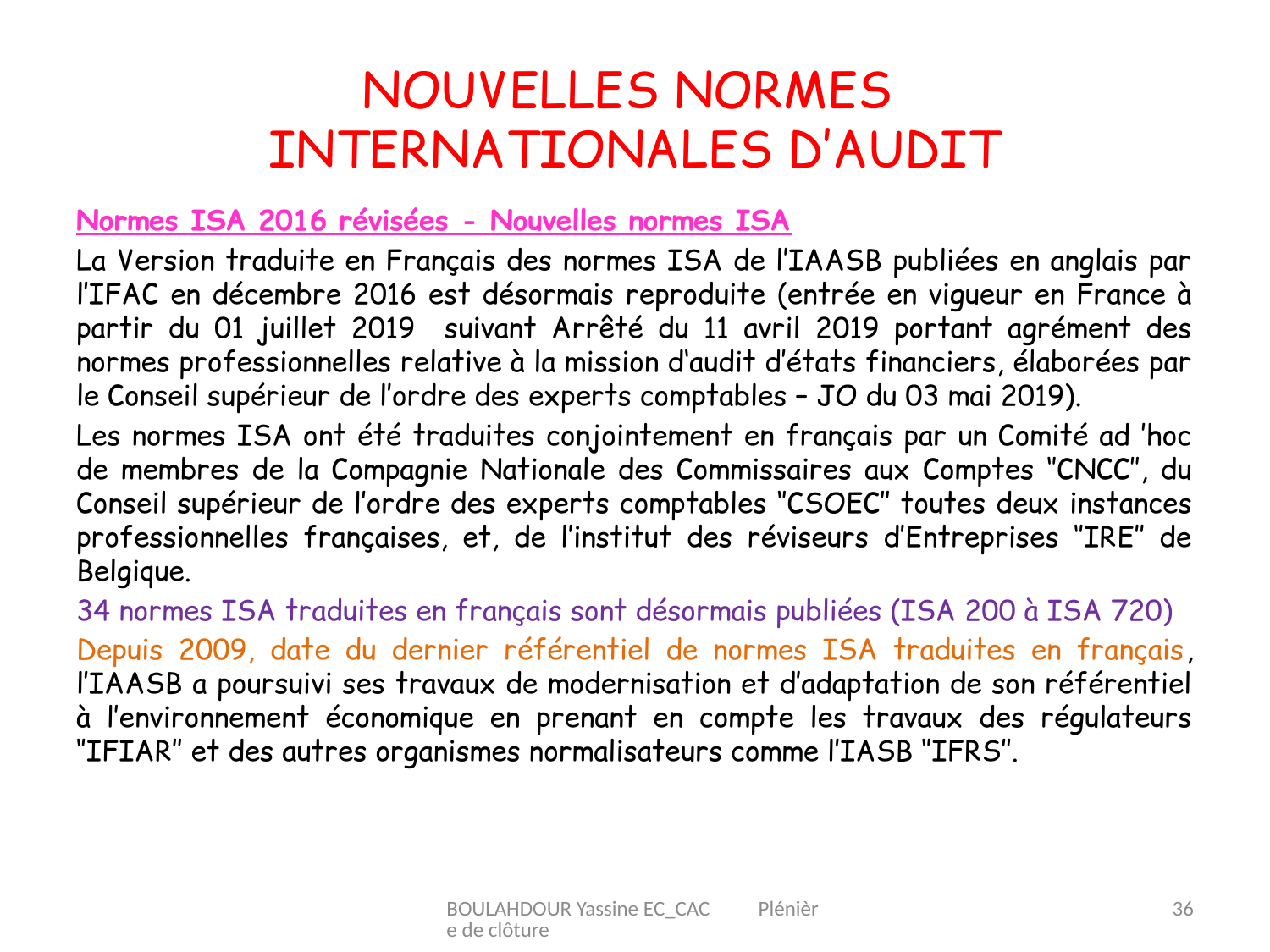

# Nouvelles Normes internationales d’audit
Normes ISA 2016 révisées - Nouvelles normes ISA
La Version traduite en Français des normes ISA de l’IAASB publiées en anglais par l’IFAC en décembre 2016 est désormais reproduite (entrée en vigueur en France à partir du 01 juillet 2019  suivant Arrêté du 11 avril 2019 portant agrément des normes professionnelles relative à la mission d‘audit d’états financiers, élaborées par le Conseil supérieur de l’ordre des experts comptables – JO du 03 mai 2019).
Les normes ISA ont été traduites conjointement en français par un Comité ad ’hoc de membres de la Compagnie Nationale des Commissaires aux Comptes ‘’CNCC’’, du Conseil supérieur de l’ordre des experts comptables ‘’CSOEC’’ toutes deux instances professionnelles françaises, et, de l’institut des réviseurs d’Entreprises ‘’IRE’’ de Belgique.
34 normes ISA traduites en français sont désormais publiées (ISA 200 à ISA 720)
Depuis 2009, date du dernier référentiel de normes ISA traduites en français, l’IAASB a poursuivi ses travaux de modernisation et d’adaptation de son référentiel à l’environnement économique en prenant en compte les travaux des régulateurs ‘’IFIAR’’ et des autres organismes normalisateurs comme l’IASB ‘’IFRS’’.

BOULAHDOUR Yassine EC_CAC          Plénière de clôture
36